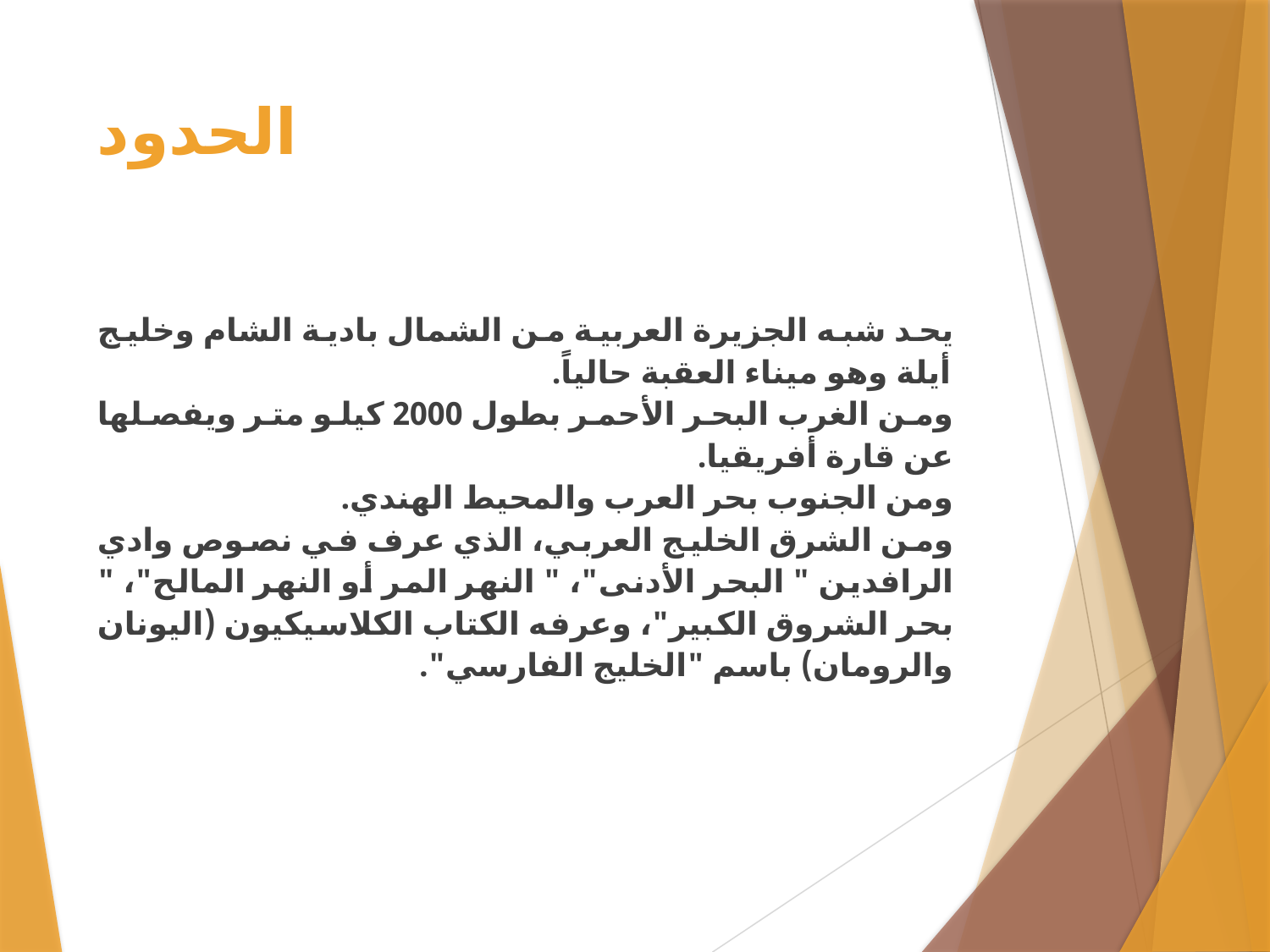

# الحدود
يحد شبه الجزيرة العربية من الشمال بادية الشام وخليج أيلة وهو ميناء العقبة حالياً.
ومن الغرب البحر الأحمر بطول 2000 كيلو متر ويفصلها عن قارة أفريقيا.
ومن الجنوب بحر العرب والمحيط الهندي.
ومن الشرق الخليج العربي، الذي عرف في نصوص وادي الرافدين " البحر الأدنى"، " النهر المر أو النهر المالح"، " بحر الشروق الكبير"، وعرفه الكتاب الكلاسيكيون (اليونان والرومان) باسم "الخليج الفارسي".